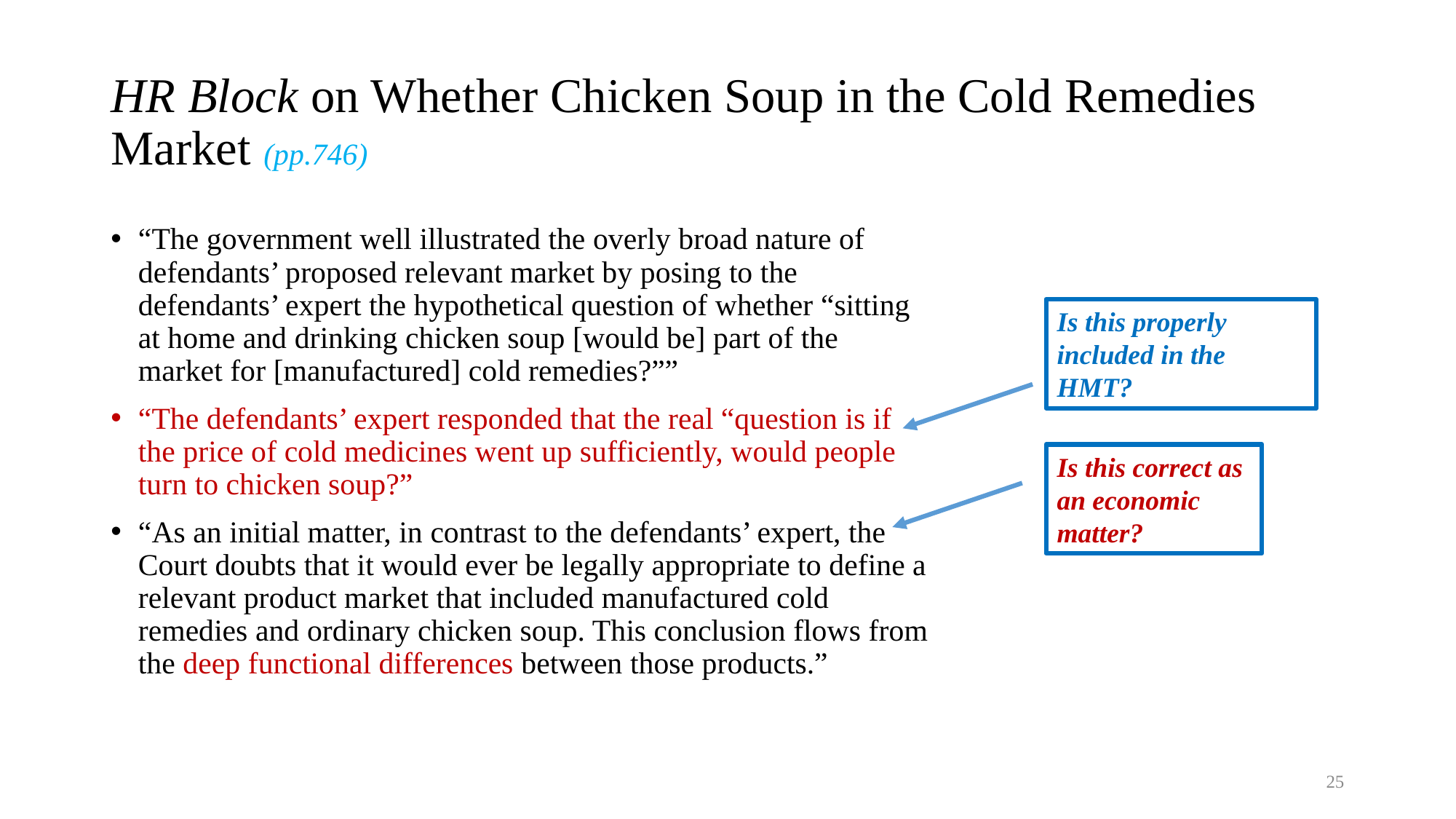

# HR Block on Whether Chicken Soup in the Cold Remedies Market (pp.746)
“The government well illustrated the overly broad nature of defendants’ proposed relevant market by posing to the defendants’ expert the hypothetical question of whether “sitting at home and drinking chicken soup [would be] part of the market for [manufactured] cold remedies?””
“The defendants’ expert responded that the real “question is if the price of cold medicines went up sufficiently, would people turn to chicken soup?”
“As an initial matter, in contrast to the defendants’ expert, the Court doubts that it would ever be legally appropriate to define a relevant product market that included manufactured cold remedies and ordinary chicken soup. This conclusion flows from the deep functional differences between those products.”

Is this properly included in the HMT?
Is this correct as an economic matter?
25